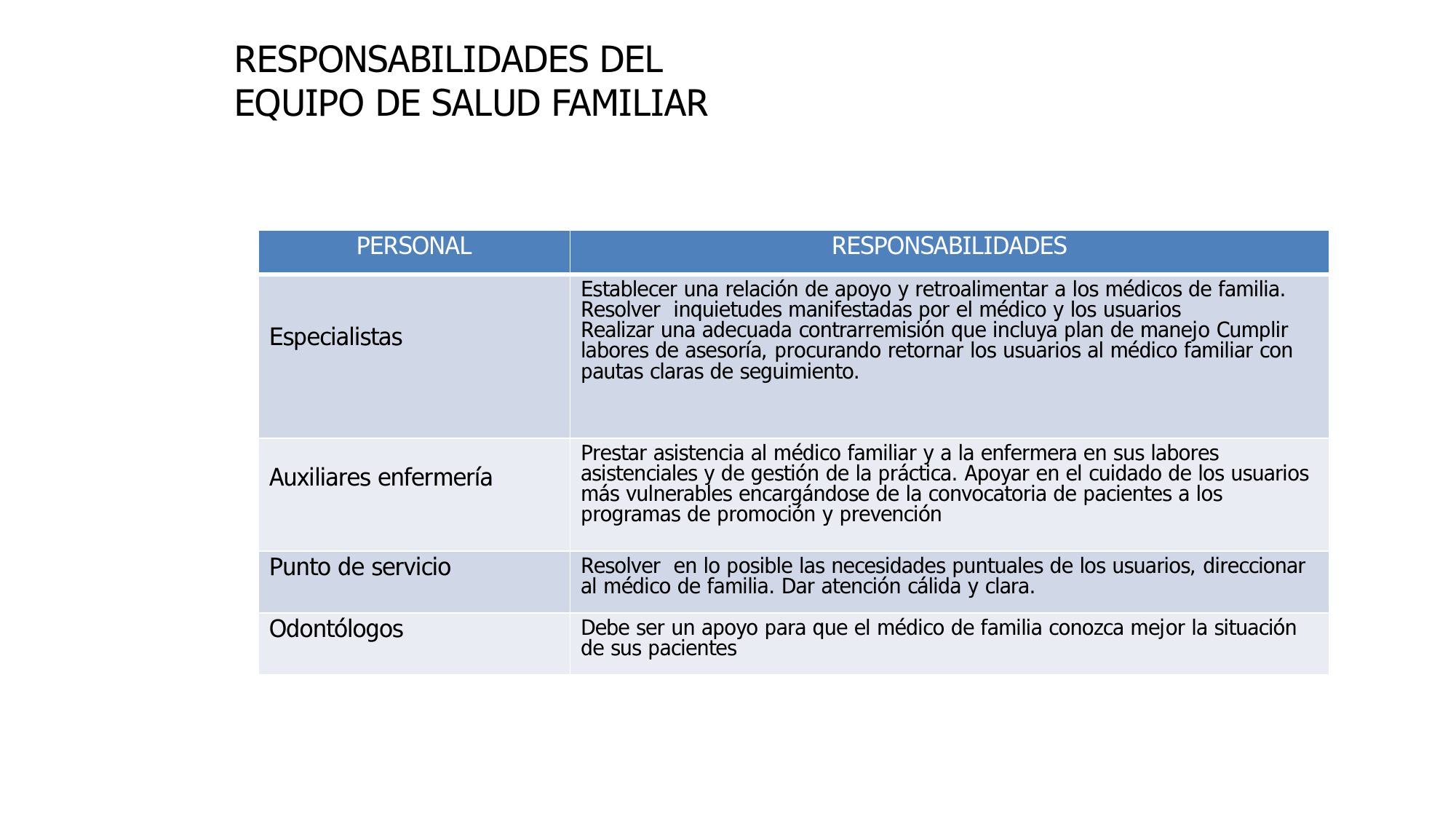

RESPONSABILIDADES DEL EQUIPO DE SALUD FAMILIAR
| PERSONAL | RESPONSABILIDADES |
| --- | --- |
| Especialistas | Establecer una relación de apoyo y retroalimentar a los médicos de familia. Resolver inquietudes manifestadas por el médico y los usuarios Realizar una adecuada contrarremisión que incluya plan de manejo Cumplir labores de asesoría, procurando retornar los usuarios al médico familiar con pautas claras de seguimiento. |
| Auxiliares enfermería | Prestar asistencia al médico familiar y a la enfermera en sus labores asistenciales y de gestión de la práctica. Apoyar en el cuidado de los usuarios más vulnerables encargándose de la convocatoria de pacientes a los programas de promoción y prevención |
| Punto de servicio | Resolver en lo posible las necesidades puntuales de los usuarios, direccionar al médico de familia. Dar atención cálida y clara. |
| Odontólogos | Debe ser un apoyo para que el médico de familia conozca mejor la situación de sus pacientes |